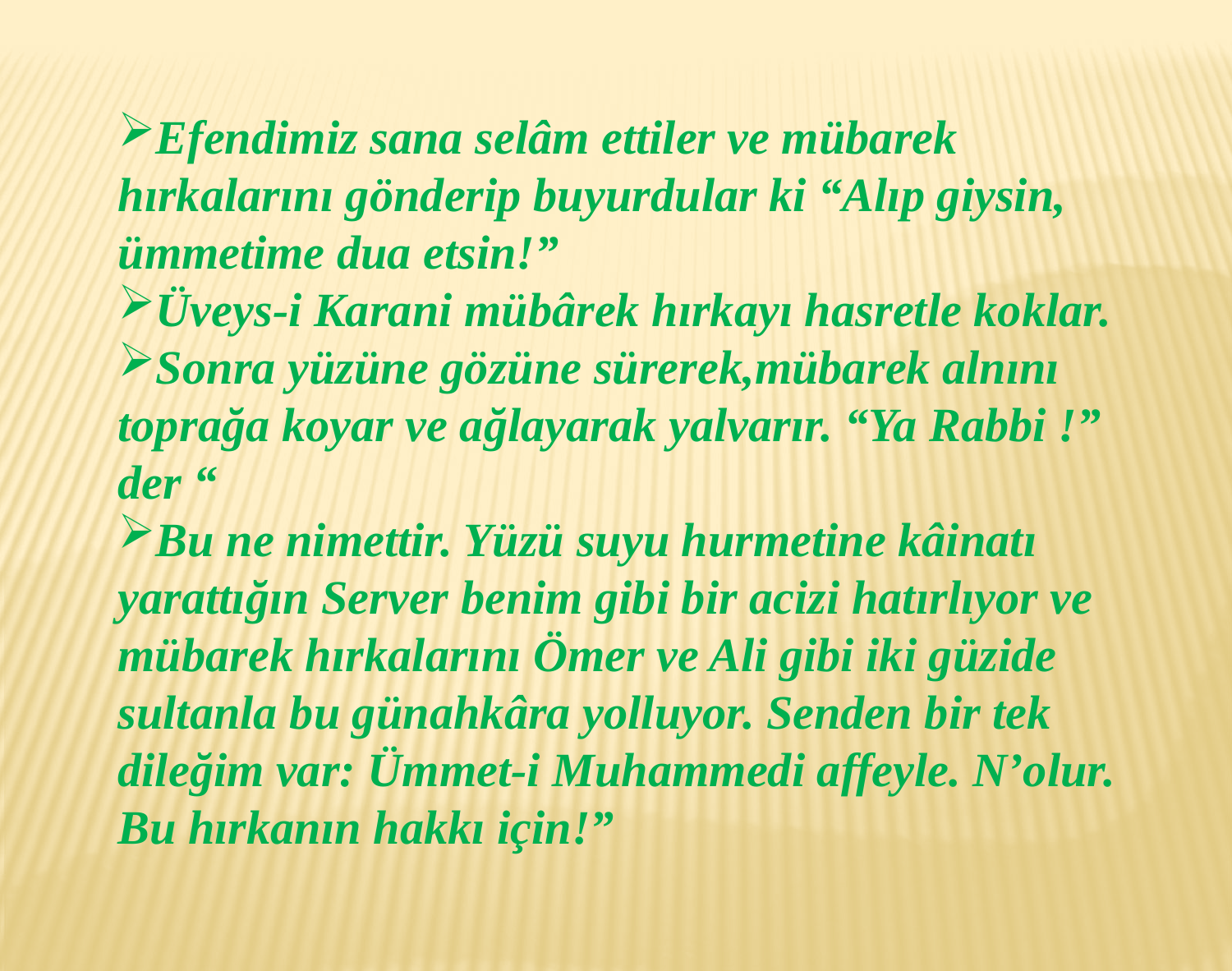

Efendimiz sana selâm ettiler ve mübarek hırkalarını gönderip buyurdular ki “Alıp giysin, ümmetime dua etsin!”
Üveys-i Karani mübârek hırkayı hasretle koklar.
Sonra yüzüne gözüne sürerek,mübarek alnını toprağa koyar ve ağlayarak yalvarır. “Ya Rabbi !” der “
Bu ne nimettir. Yüzü suyu hurmetine kâinatı yarattığın Server benim gibi bir acizi hatırlıyor ve mübarek hırkalarını Ömer ve Ali gibi iki güzide sultanla bu günahkâra yolluyor. Senden bir tek dileğim var: Ümmet-i Muhammedi affeyle. N’olur. Bu hırkanın hakkı için!”